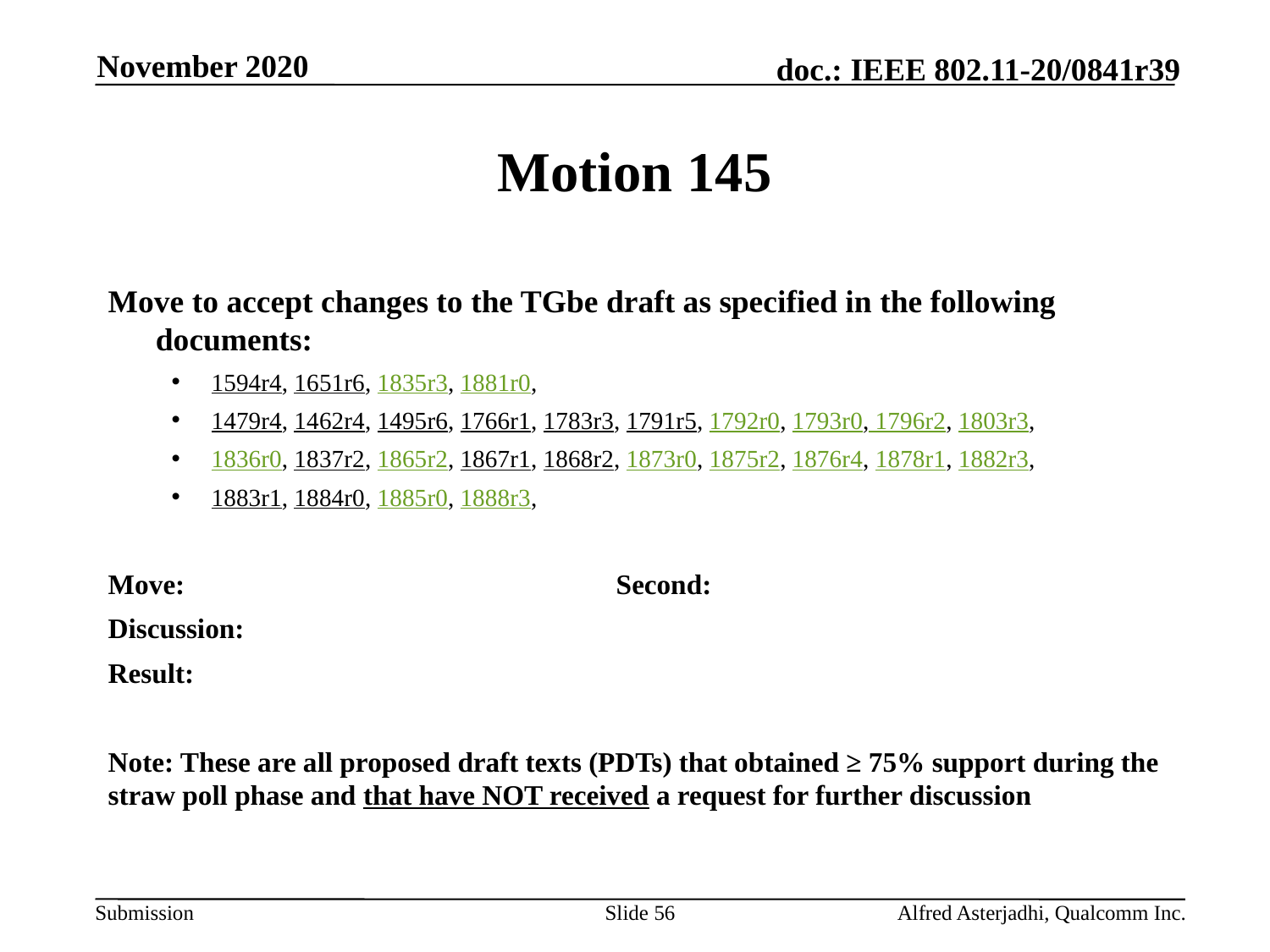

November 2020
# Motion 145
Move to accept changes to the TGbe draft as specified in the following documents:
1594r4, 1651r6, 1835r3, 1881r0,
1479r4, 1462r4, 1495r6, 1766r1, 1783r3, 1791r5, 1792r0, 1793r0, 1796r2, 1803r3,
1836r0, 1837r2, 1865r2, 1867r1, 1868r2, 1873r0, 1875r2, 1876r4, 1878r1, 1882r3,
1883r1, 1884r0, 1885r0, 1888r3,

Move:				Second:
Discussion:
Result:

Note: These are all proposed draft texts (PDTs) that obtained ≥ 75% support during the straw poll phase and that have NOT received a request for further discussion
Slide 56
Alfred Asterjadhi, Qualcomm Inc.